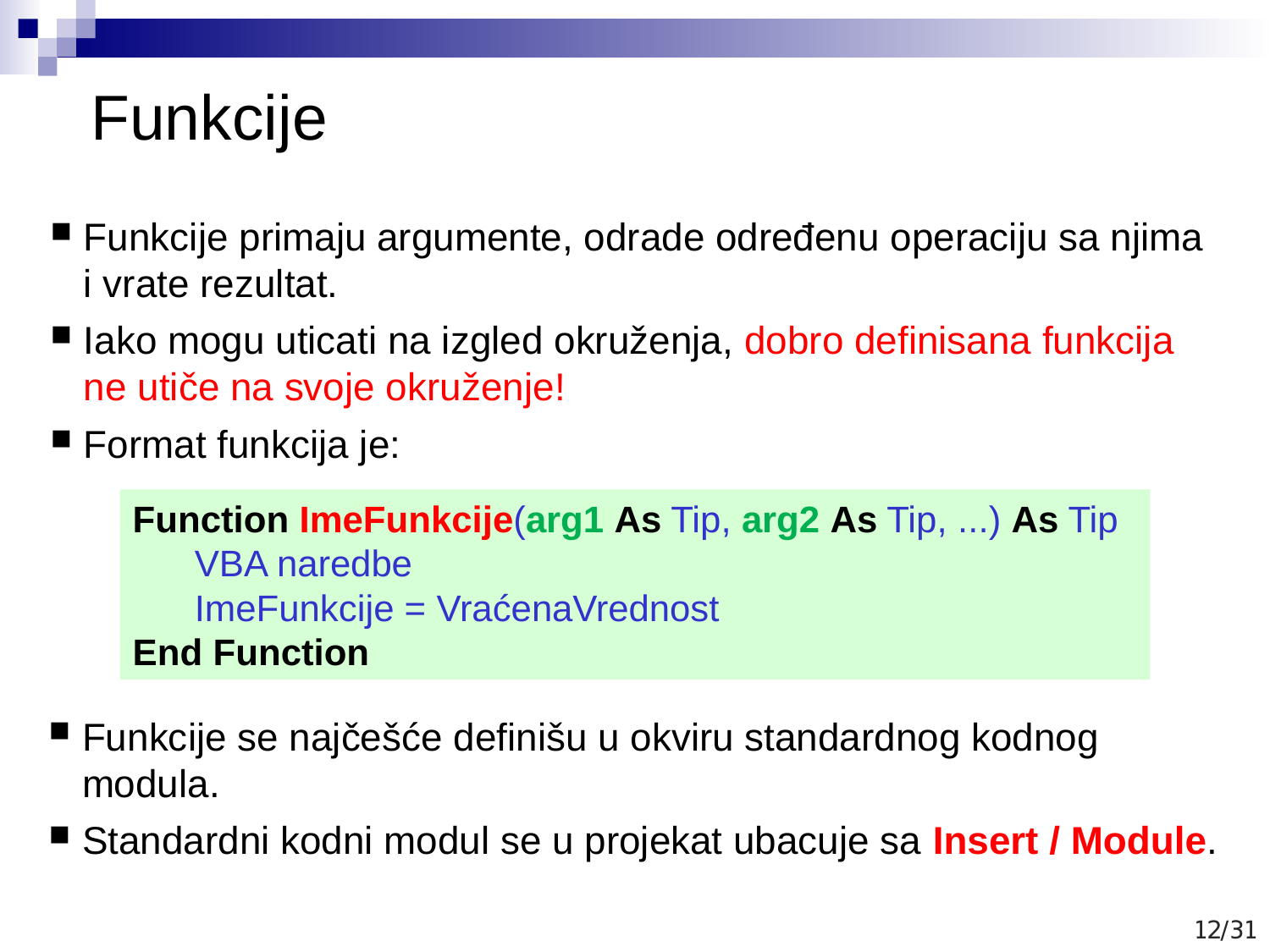

# Funkcije
Funkcije primaju argumente, odrade određenu operaciju sa njima i vrate rezultat.
Iako mogu uticati na izgled okruženja, dobro definisana funkcija ne utiče na svoje okruženje!
Format funkcija je:
Function ImeFunkcije(arg1 As Tip, arg2 As Tip, ...) As Tip
	VBA naredbe
	ImeFunkcije = VraćenaVrednost
End Function
Funkcije se najčešće definišu u okviru standardnog kodnog modula.
Standardni kodni modul se u projekat ubacuje sa Insert / Module.
12/31